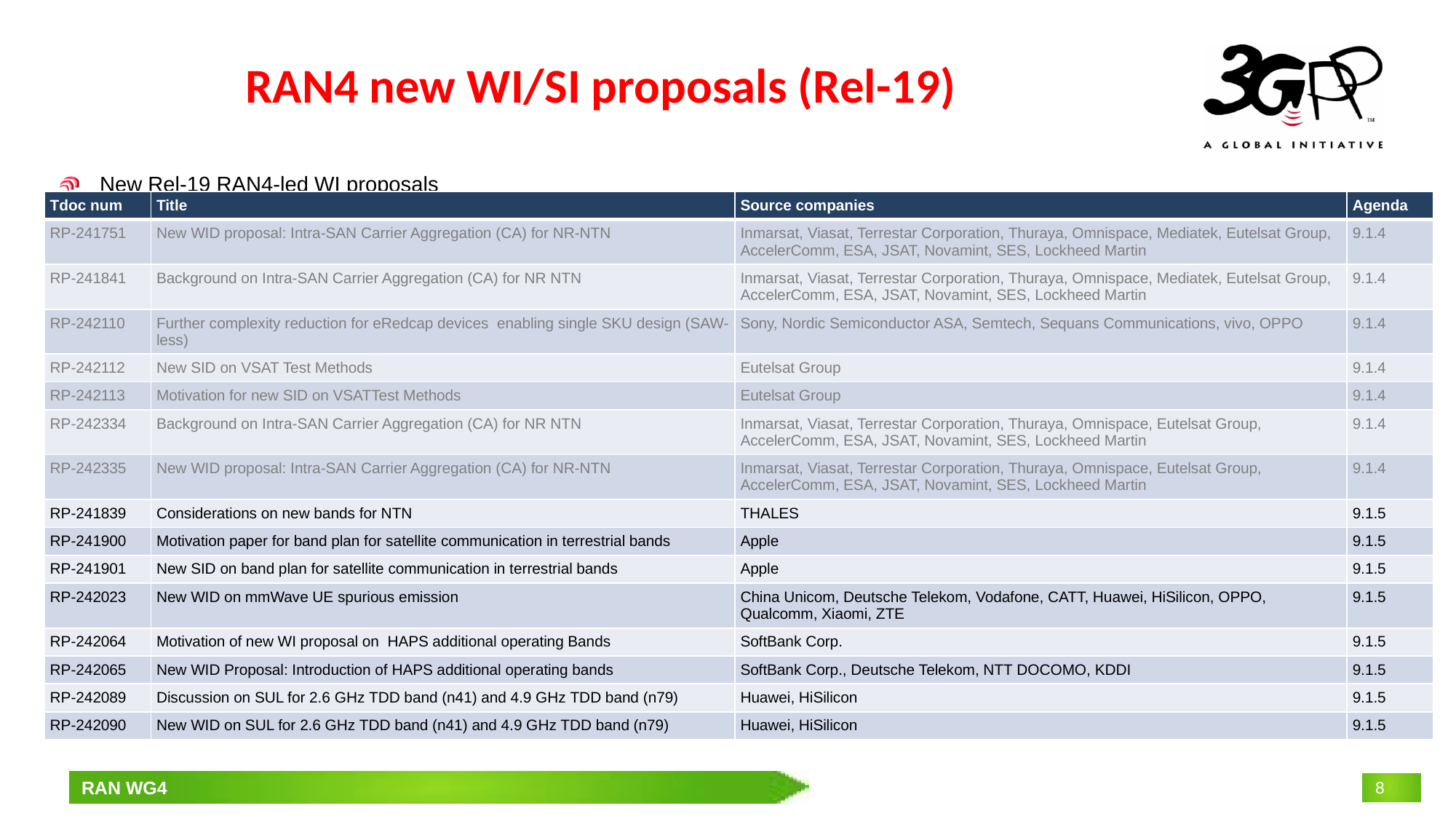

# RAN4 new WI/SI proposals (Rel-19)
New Rel-19 RAN4-led WI proposals

| Tdoc num | Title | Source companies | Agenda |
| --- | --- | --- | --- |
| RP-241751 | New WID proposal: Intra-SAN Carrier Aggregation (CA) for NR-NTN | Inmarsat, Viasat, Terrestar Corporation, Thuraya, Omnispace, Mediatek, Eutelsat Group, AccelerComm, ESA, JSAT, Novamint, SES, Lockheed Martin | 9.1.4 |
| RP-241841 | Background on Intra-SAN Carrier Aggregation (CA) for NR NTN | Inmarsat, Viasat, Terrestar Corporation, Thuraya, Omnispace, Mediatek, Eutelsat Group, AccelerComm, ESA, JSAT, Novamint, SES, Lockheed Martin | 9.1.4 |
| RP-242110 | Further complexity reduction for eRedcap devices enabling single SKU design (SAW-less) | Sony, Nordic Semiconductor ASA, Semtech, Sequans Communications, vivo, OPPO | 9.1.4 |
| RP-242112 | New SID on VSAT Test Methods | Eutelsat Group | 9.1.4 |
| RP-242113 | Motivation for new SID on VSATTest Methods | Eutelsat Group | 9.1.4 |
| RP-242334 | Background on Intra-SAN Carrier Aggregation (CA) for NR NTN | Inmarsat, Viasat, Terrestar Corporation, Thuraya, Omnispace, Eutelsat Group, AccelerComm, ESA, JSAT, Novamint, SES, Lockheed Martin | 9.1.4 |
| RP-242335 | New WID proposal: Intra-SAN Carrier Aggregation (CA) for NR-NTN | Inmarsat, Viasat, Terrestar Corporation, Thuraya, Omnispace, Eutelsat Group, AccelerComm, ESA, JSAT, Novamint, SES, Lockheed Martin | 9.1.4 |
| RP-241839 | Considerations on new bands for NTN | THALES | 9.1.5 |
| RP-241900 | Motivation paper for band plan for satellite communication in terrestrial bands | Apple | 9.1.5 |
| RP-241901 | New SID on band plan for satellite communication in terrestrial bands | Apple | 9.1.5 |
| RP-242023 | New WID on mmWave UE spurious emission | China Unicom, Deutsche Telekom, Vodafone, CATT, Huawei, HiSilicon, OPPO, Qualcomm, Xiaomi, ZTE | 9.1.5 |
| RP-242064 | Motivation of new WI proposal on HAPS additional operating Bands | SoftBank Corp. | 9.1.5 |
| RP-242065 | New WID Proposal: Introduction of HAPS additional operating bands | SoftBank Corp., Deutsche Telekom, NTT DOCOMO, KDDI | 9.1.5 |
| RP-242089 | Discussion on SUL for 2.6 GHz TDD band (n41) and 4.9 GHz TDD band (n79) | Huawei, HiSilicon | 9.1.5 |
| RP-242090 | New WID on SUL for 2.6 GHz TDD band (n41) and 4.9 GHz TDD band (n79) | Huawei, HiSilicon | 9.1.5 |